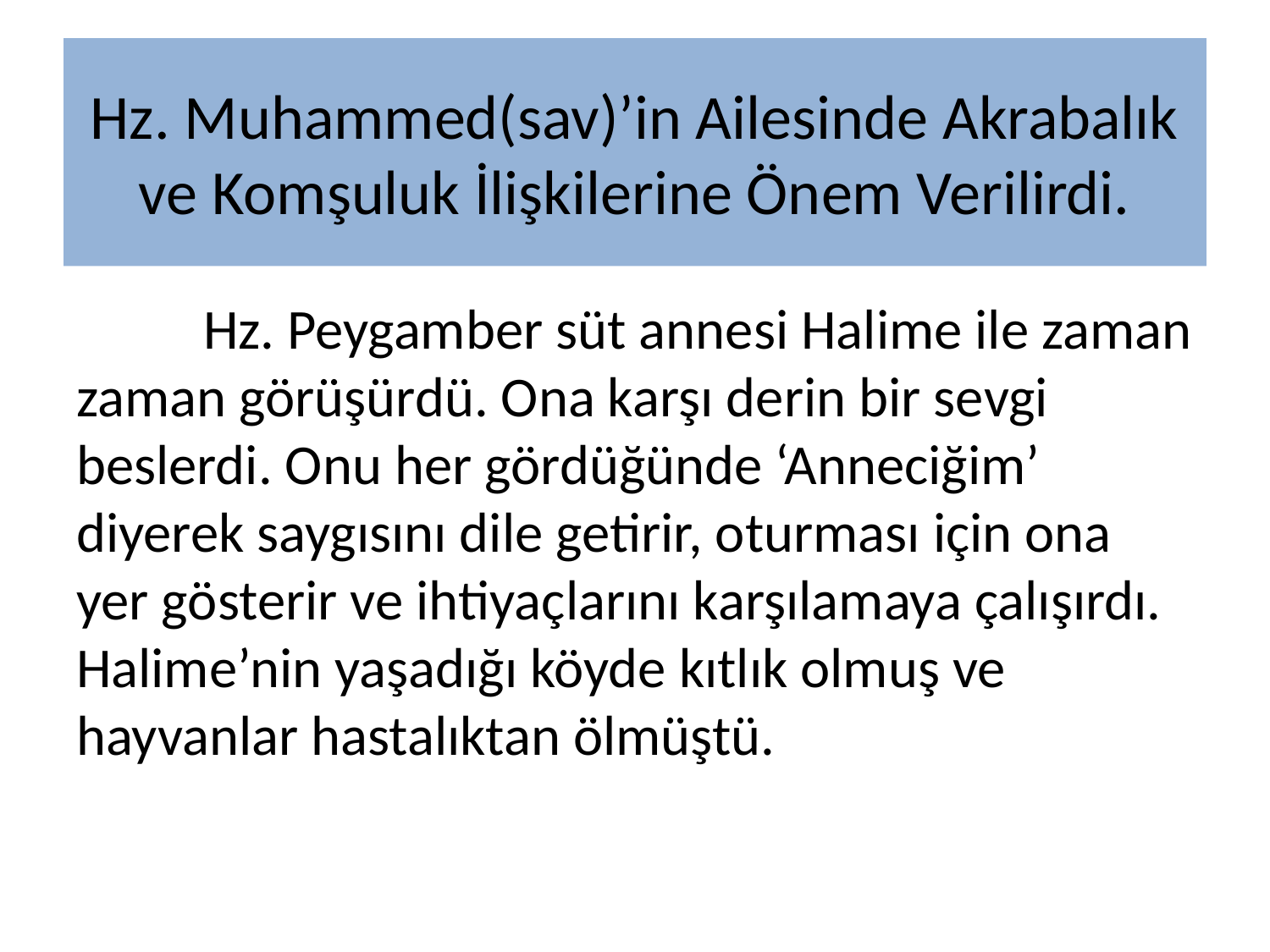

# Hz. Muhammed(sav)’in Ailesinde Akrabalık ve Komşuluk İlişkilerine Önem Verilirdi.
	Hz. Peygamber süt annesi Halime ile zaman zaman görüşürdü. Ona karşı derin bir sevgi beslerdi. Onu her gördüğünde ‘Anneciğim’ diyerek saygısını dile getirir, oturması için ona yer gösterir ve ihtiyaçlarını karşılamaya çalışırdı. Halime’nin yaşadığı köyde kıtlık olmuş ve hayvanlar hastalıktan ölmüştü.